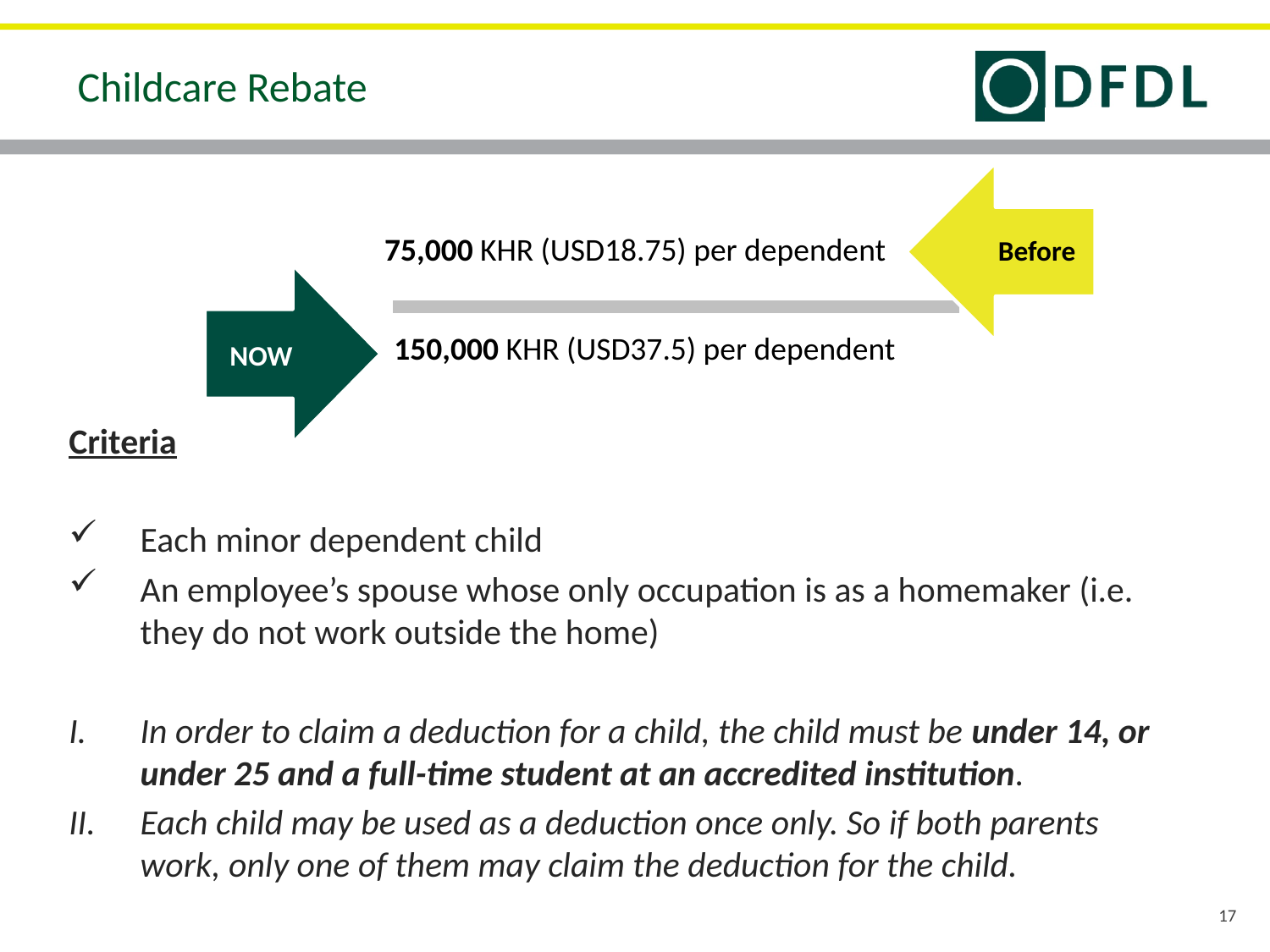

# Childcare Rebate

75,000 KHR (USD18.75) per dependent
Before
150,000 KHR (USD37.5) per dependent
NOW
Criteria

Each minor dependent child
An employee’s spouse whose only occupation is as a homemaker (i.e. they do not work outside the home)

In order to claim a deduction for a child, the child must be under 14, or under 25 and a full-time student at an accredited institution.
Each child may be used as a deduction once only. So if both parents work, only one of them may claim the deduction for the child.

17